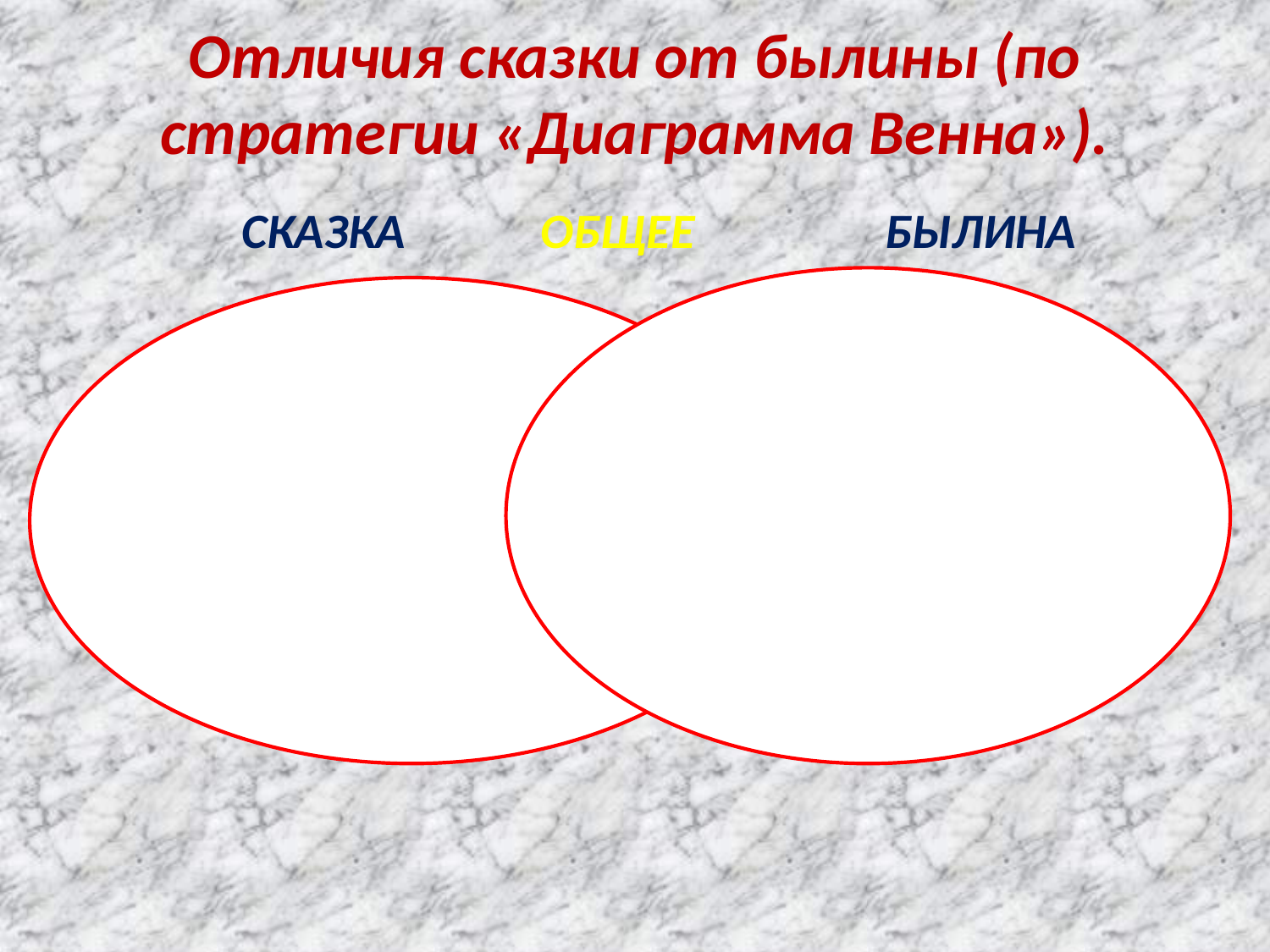

# Отличия сказки от былины (по стратегии «Диаграмма Венна»).

                          СКАЗКА            ОБЩЕЕ                 БЫЛИНА

   НЕ ВЕРЯТ В РЕАЛЬНОСТЬ;          ВЫМЫСЕЛ             ВЕРЯТ В РЕАЛЬНОСТЬ;
   КОМПОЗИЦИЯ                                                               ИНДИВИДУАЛЬНАЯ
   ЕДИНООБРАЗНАЯ;                                                        КОМПОЗИЦИЯ;
   ГЕРОИ  - ЛЮДИ, ЦАРЕВИЧИ,                                       ГЕРОИ – БОГАТЫРИ
   ЖИВОТНЫЕ